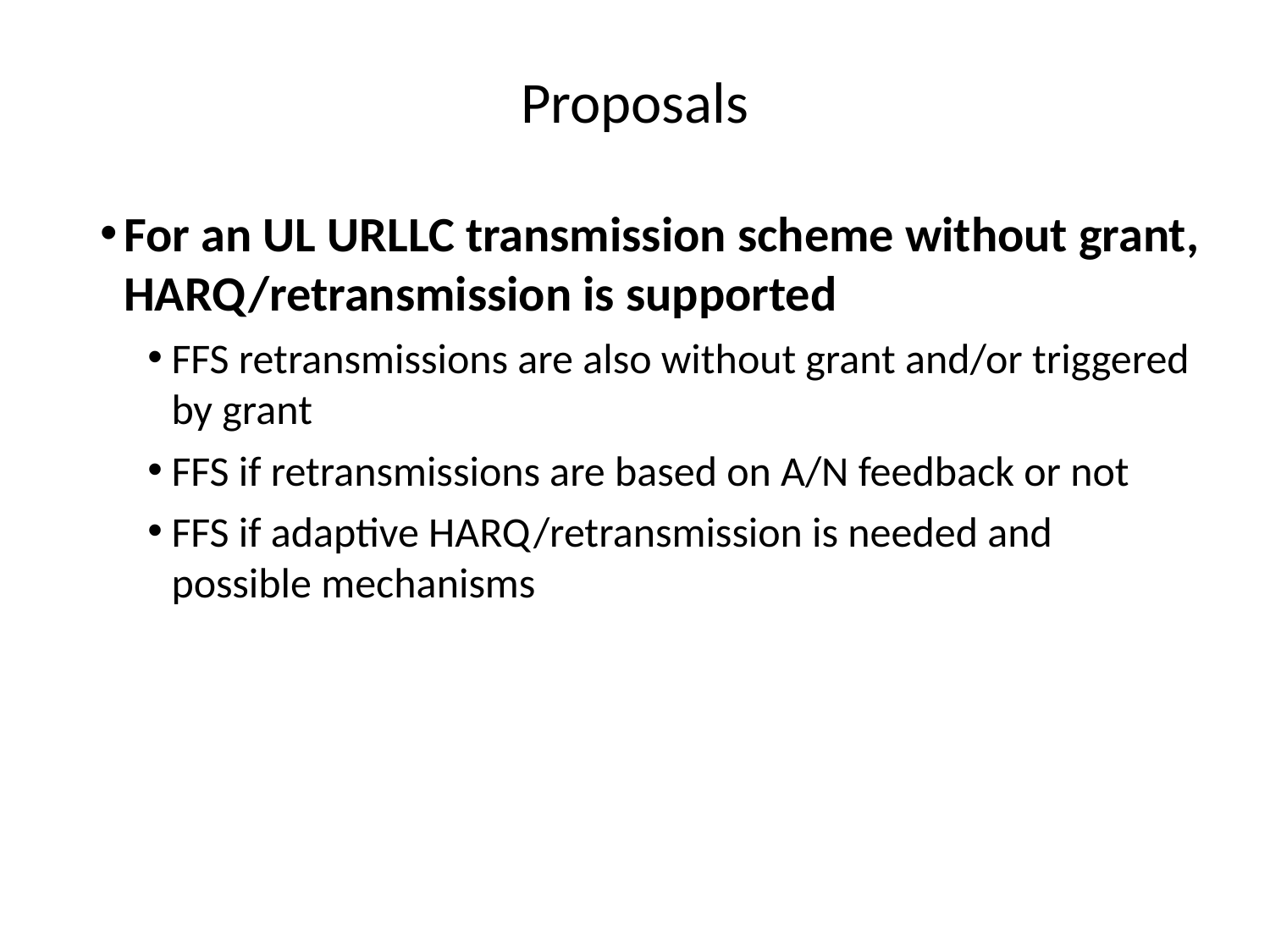

# Proposals
For an UL URLLC transmission scheme without grant, HARQ/retransmission is supported
FFS retransmissions are also without grant and/or triggered by grant
FFS if retransmissions are based on A/N feedback or not
FFS if adaptive HARQ/retransmission is needed and possible mechanisms